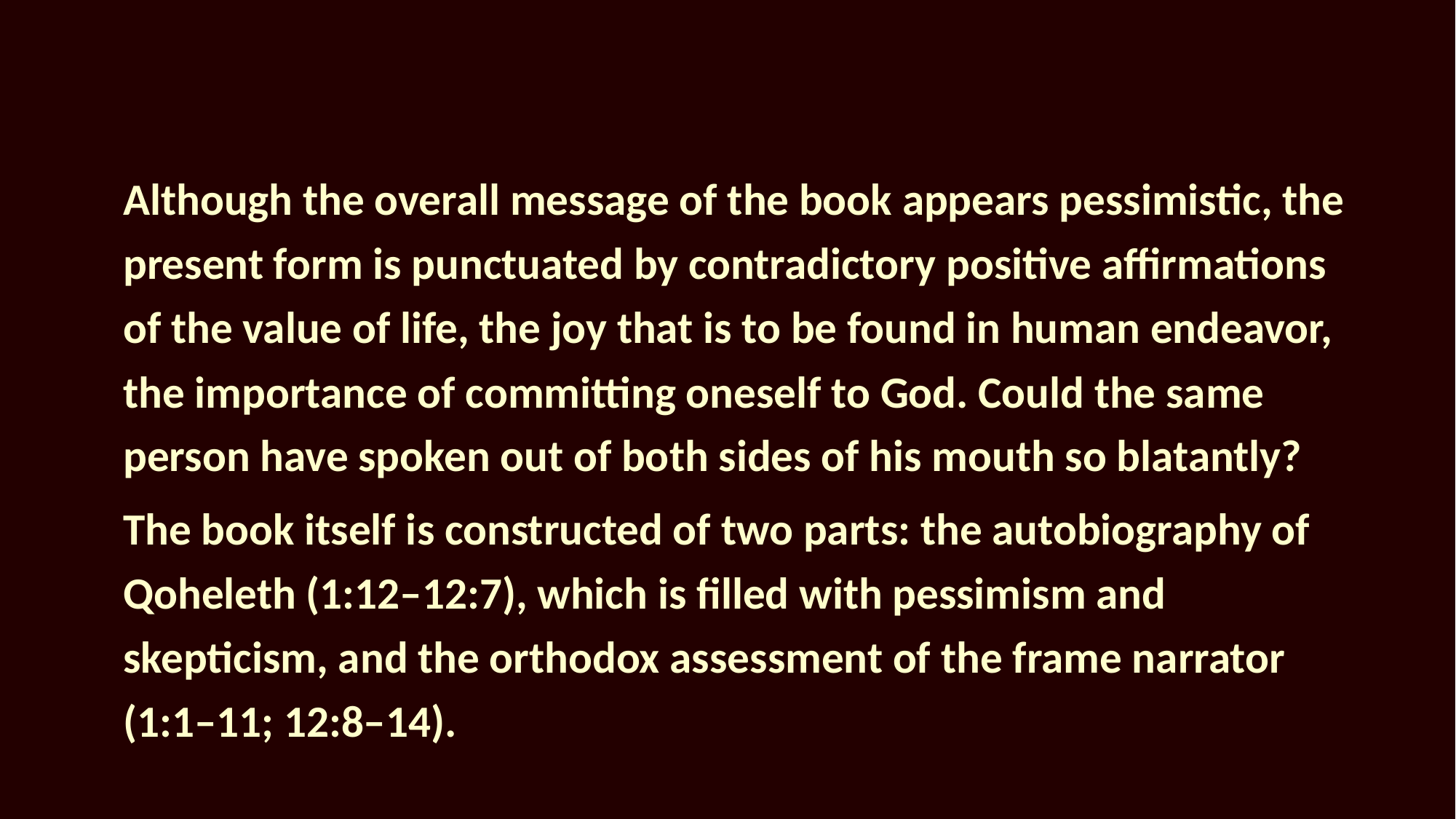

Although the overall message of the book appears pessimistic, the present form is punctuated by contradictory positive affirmations of the value of life, the joy that is to be found in human endeavor, the importance of committing oneself to God. Could the same person have spoken out of both sides of his mouth so blatantly?
The book itself is constructed of two parts: the autobiography of Qoheleth (1:12–12:7), which is filled with pessimism and skepticism, and the orthodox assessment of the frame narrator (1:1–11; 12:8–14).